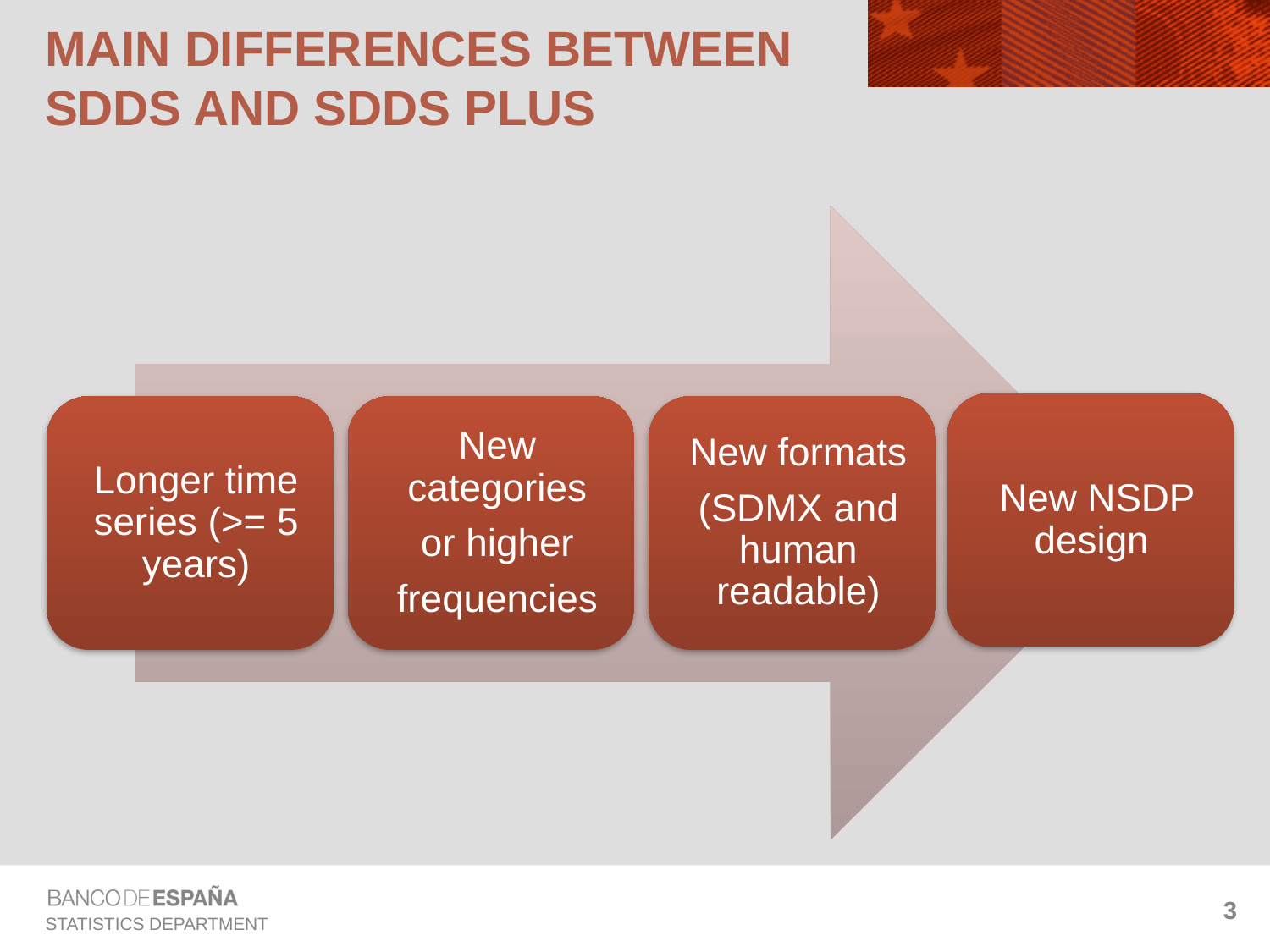

# Main differences between SDDS and SDDS Plus
Longer time series (>= 5 years)
New categories
or higher
frequencies
New formats
(SDMX and human readable)
New NSDP design
3